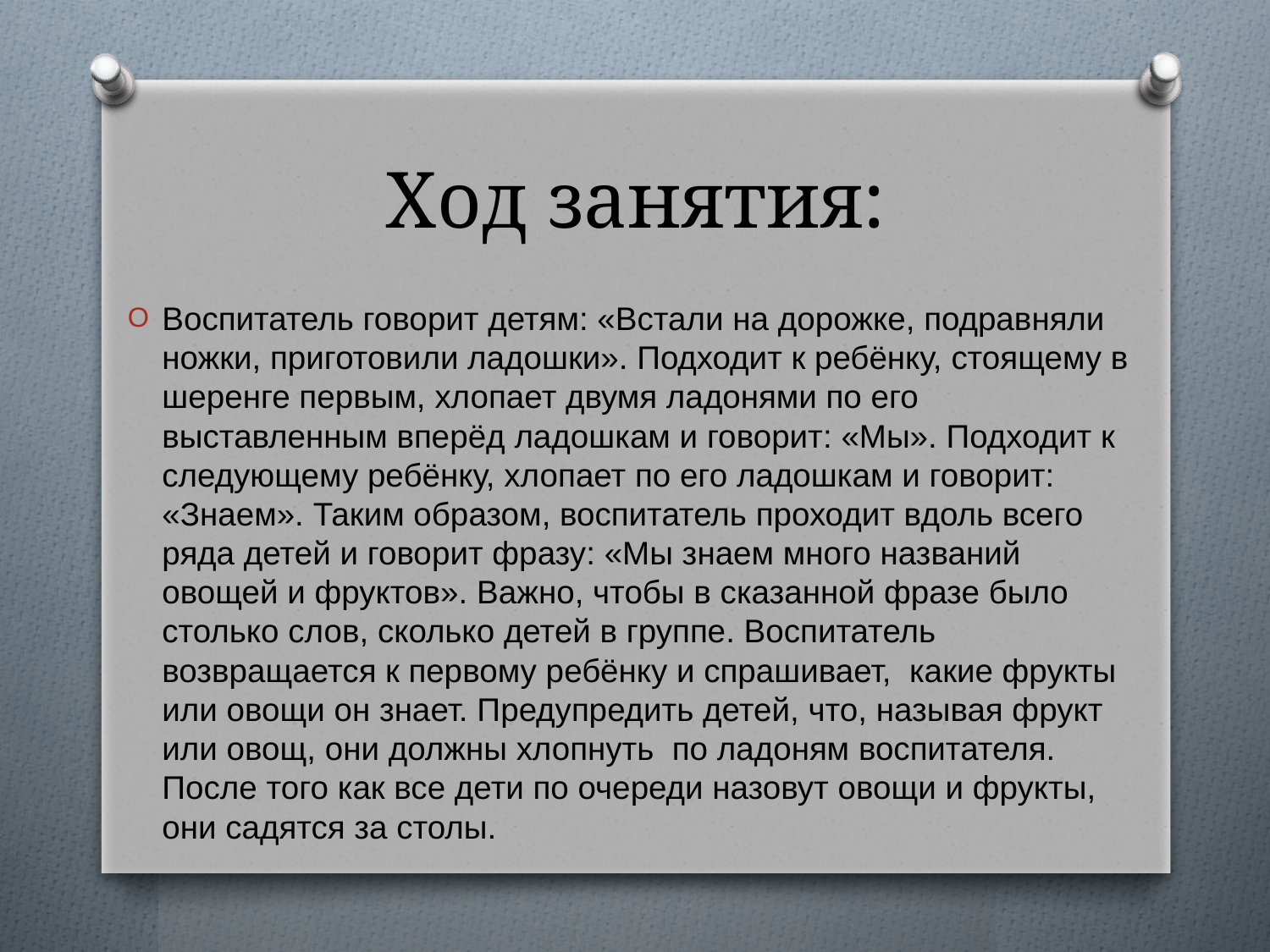

# Ход занятия:

Воспитатель говорит детям: «Встали на дорожке, подравняли ножки, приготовили ладошки». Подходит к ребёнку, стоящему в шеренге первым, хлопает двумя ладонями по его выставленным вперёд ладошкам и говорит: «Мы». Подходит к следующему ребёнку, хлопает по его ладошкам и говорит: «Знаем». Таким образом, воспитатель проходит вдоль всего ряда детей и говорит фразу: «Мы знаем много названий овощей и фруктов». Важно, чтобы в сказанной фразе было столько слов, сколько детей в группе. Воспитатель возвращается к первому ребёнку и спрашивает,  какие фрукты или овощи он знает. Предупредить детей, что, называя фрукт или овощ, они должны хлопнуть  по ладоням воспитателя. После того как все дети по очереди назовут овощи и фрукты, они садятся за столы.